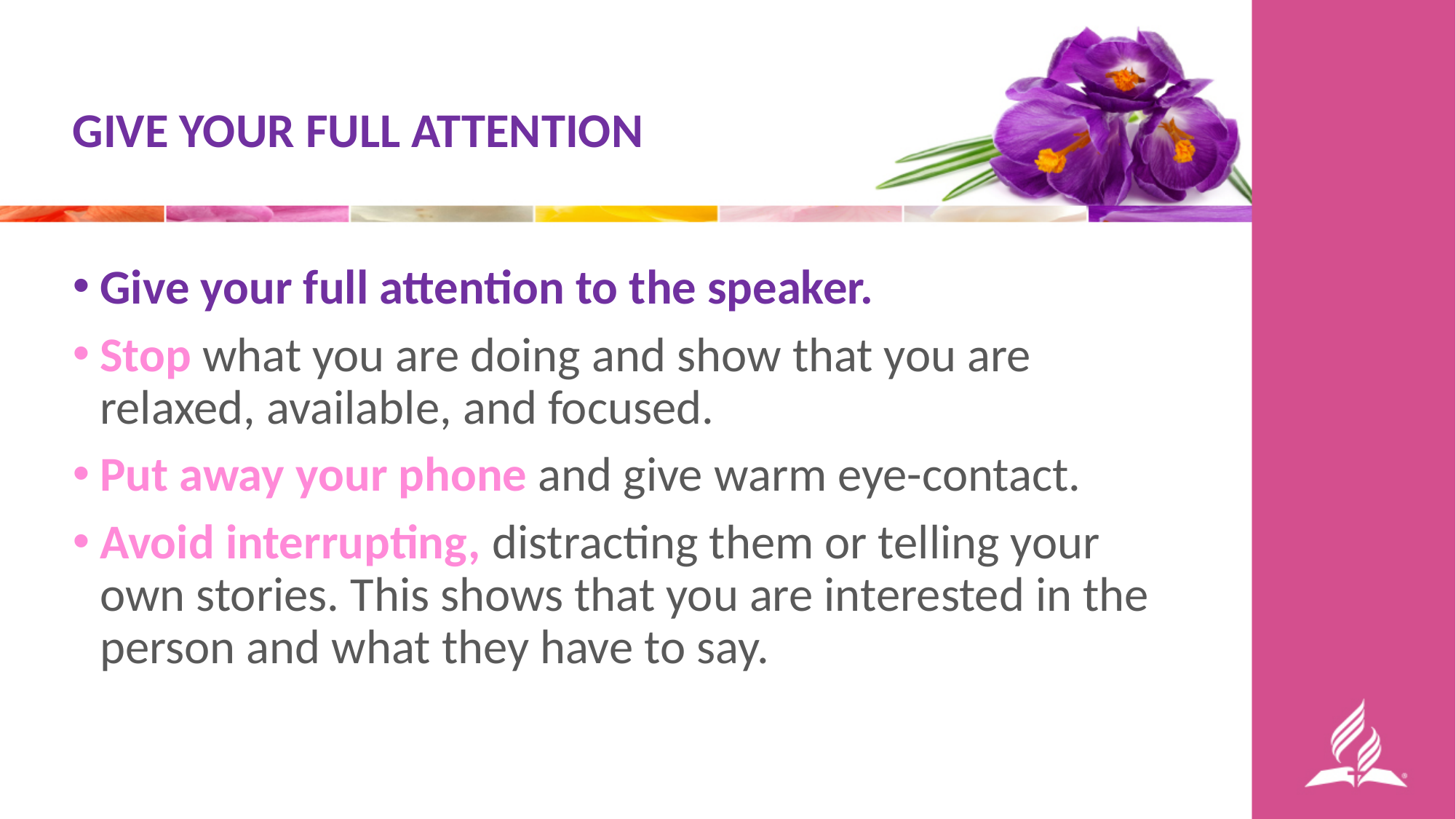

GIVE YOUR FULL ATTENTION
Give your full attention to the speaker.
Stop what you are doing and show that you are relaxed, available, and focused.
Put away your phone and give warm eye-contact.
Avoid interrupting, distracting them or telling your own stories. This shows that you are interested in the person and what they have to say.